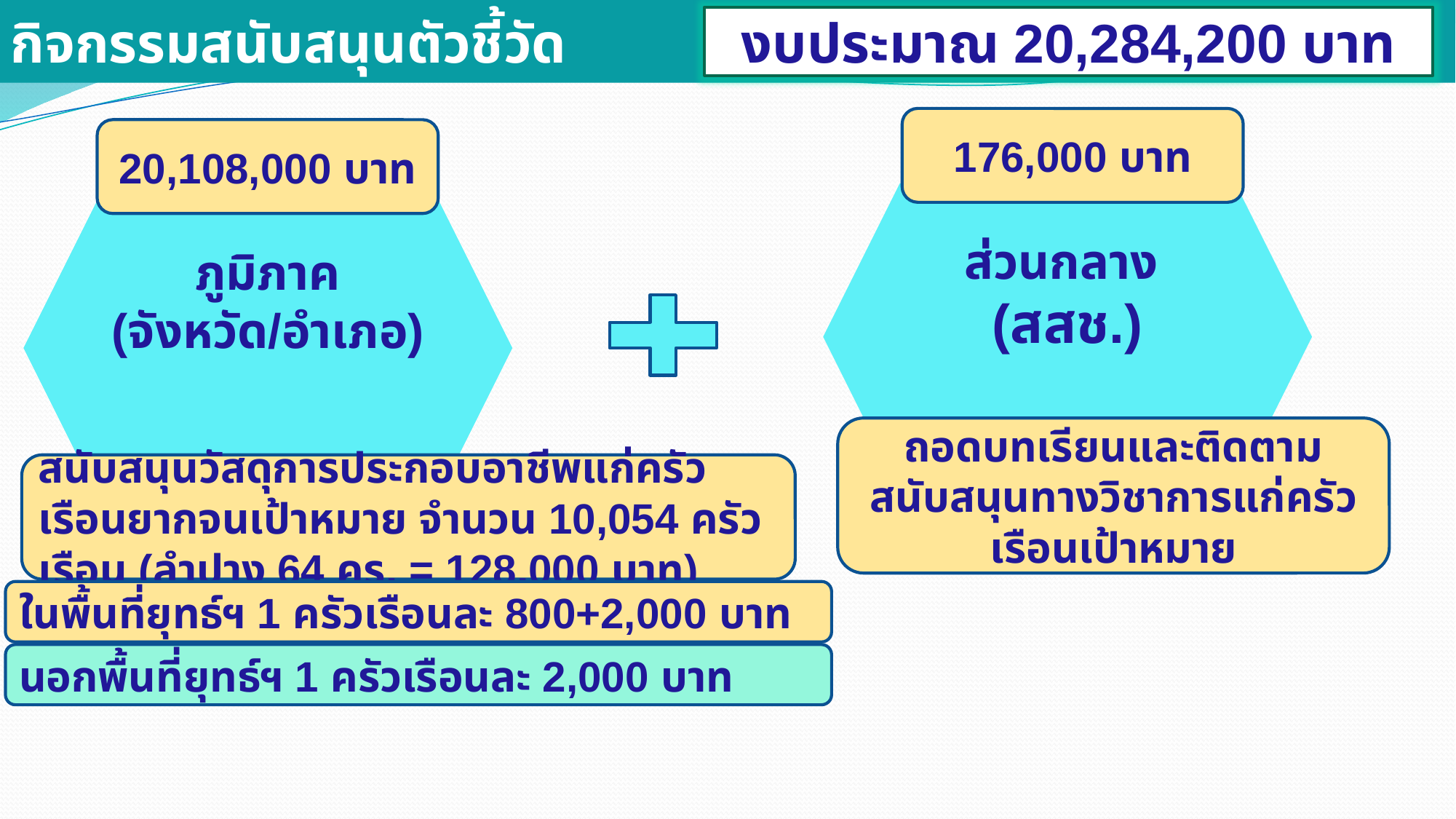

กิจกรรมสนับสนุนตัวชี้วัด
งบประมาณ 20,284,200 บาท

176,000 บาท
20,108,000 บาท
ส่วนกลาง
(สสช.)
ภูมิภาค
(จังหวัด/อำเภอ)

ถอดบทเรียนและติดตามสนับสนุนทางวิชาการแก่ครัวเรือนเป้าหมาย
สนับสนุนวัสดุการประกอบอาชีพแก่ครัวเรือนยากจนเป้าหมาย จำนวน 10,054 ครัวเรือน (ลำปาง 64 คร. = 128,000 บาท)
ในพื้นที่ยุทธ์ฯ 1 ครัวเรือนละ 800+2,000 บาท
นอกพื้นที่ยุทธ์ฯ 1 ครัวเรือนละ 2,000 บาท